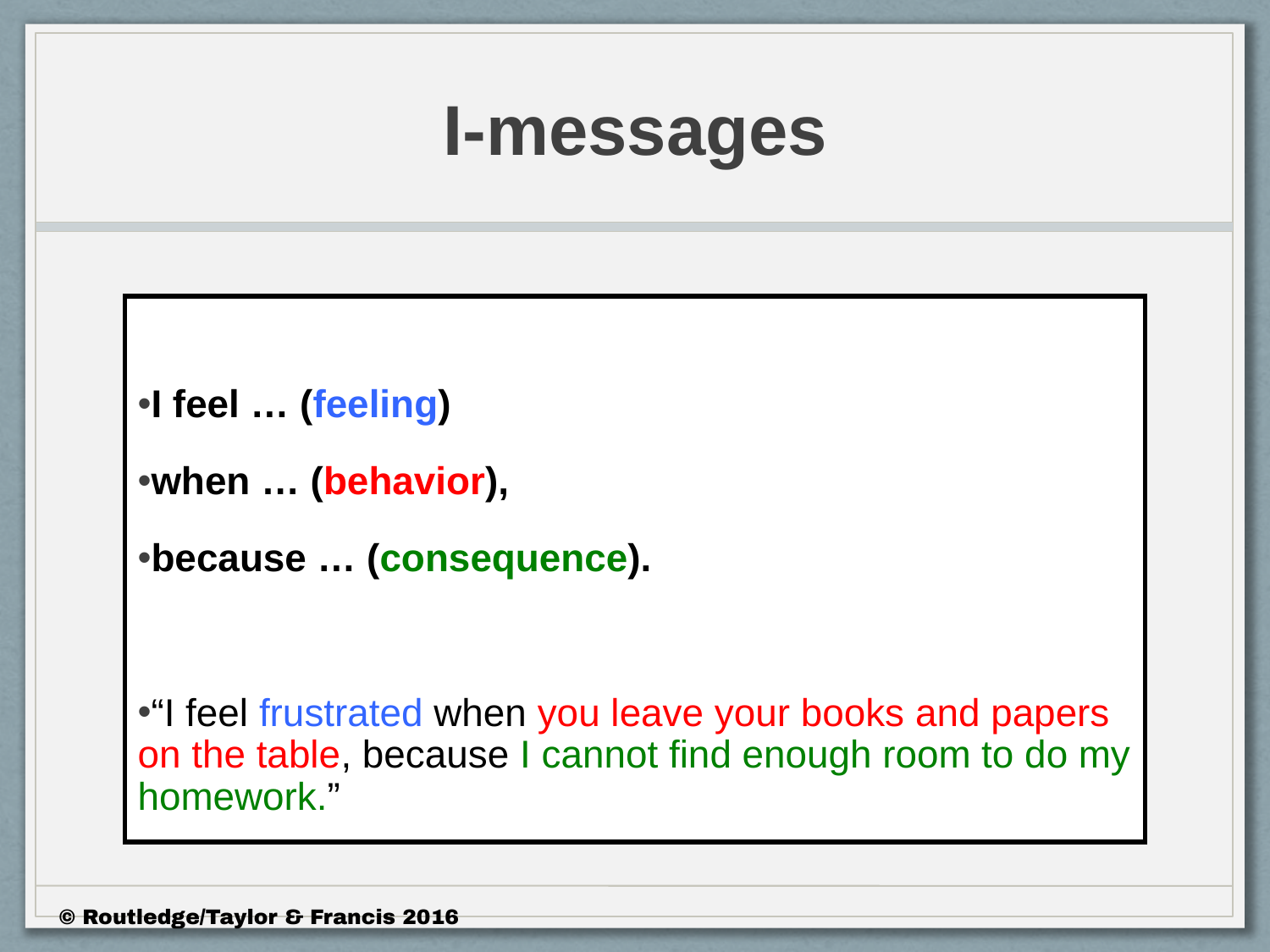

# I-messages

I feel … (feeling)
when … (behavior),
because … (consequence).

“I feel frustrated when you leave your books and papers on the table, because I cannot find enough room to do my homework.”
© Routledge/Taylor & Francis 2016